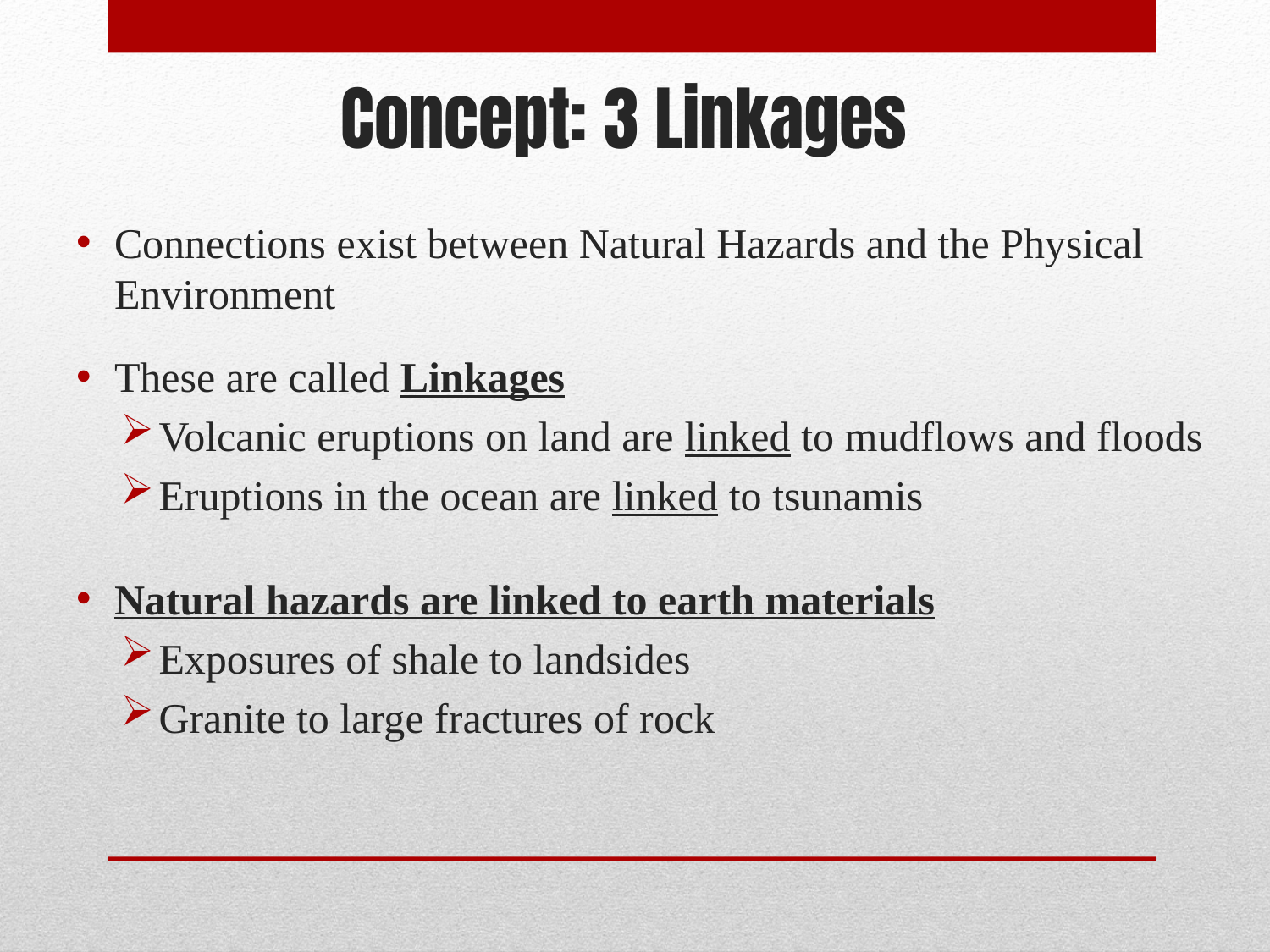

Concept: 3 Linkages
Connections exist between Natural Hazards and the Physical Environment

These are called Linkages
Volcanic eruptions on land are linked to mudflows and floods
Eruptions in the ocean are linked to tsunamis

Natural hazards are linked to earth materials
Exposures of shale to landsides
Granite to large fractures of rock